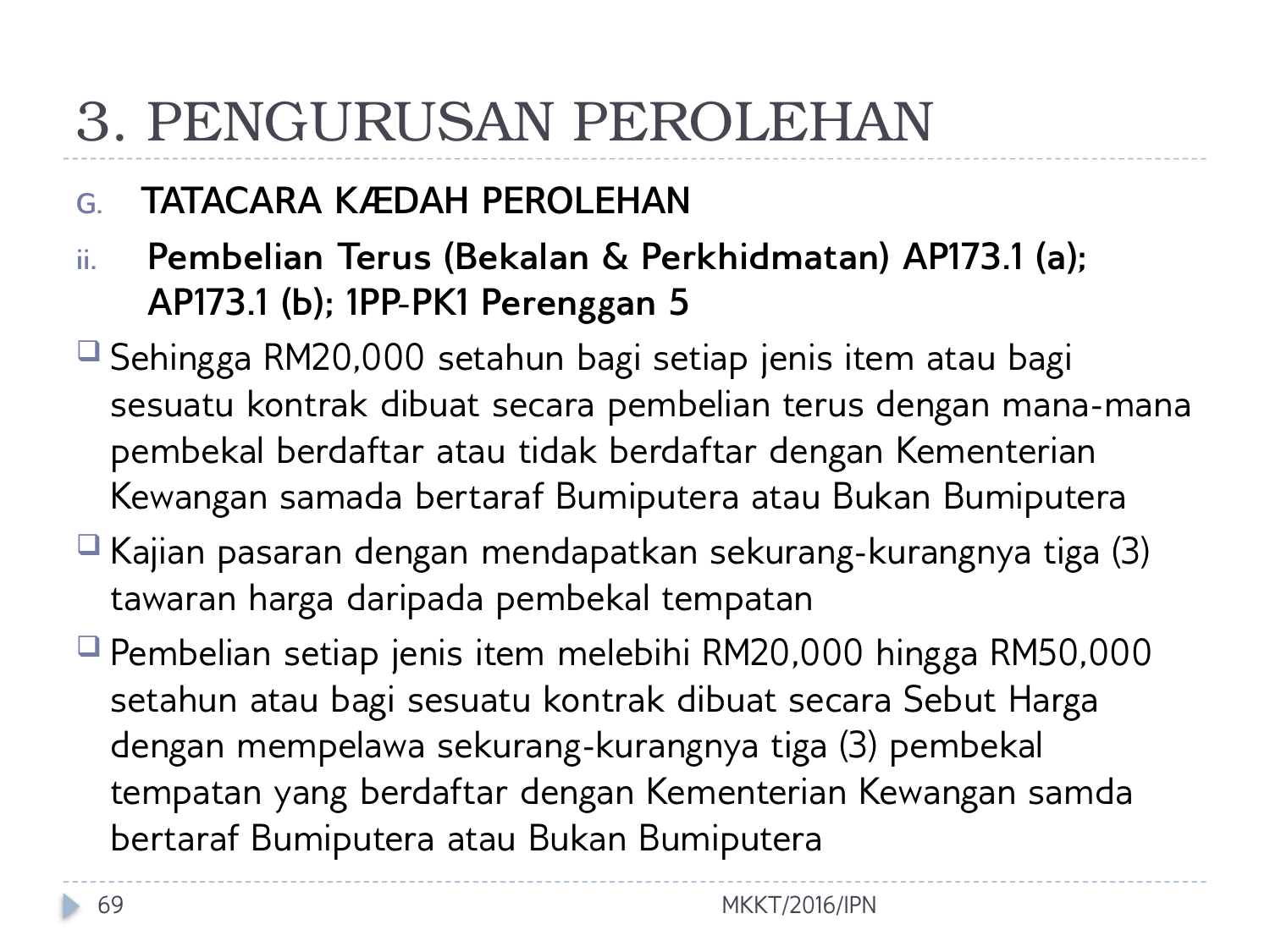

# 3. PENGURUSAN PEROLEHAN
TATACARA KAEDAH PEROLEHAN
Pembelian Terus (Bekalan & Perkhidmatan) AP173.1 (a);  AP173.1 (b); 1PP-PK1 Perenggan 5
Sehingga RM20,000 setahun bagi setiap jenis item atau bagi sesuatu kontrak dibuat secara pembelian terus dengan mana-mana pembekal berdaftar atau tidak berdaftar dengan Kementerian Kewangan samada bertaraf Bumiputera atau Bukan Bumiputera
Kajian pasaran dengan mendapatkan sekurang-kurangnya tiga (3) tawaran harga daripada pembekal tempatan
Pembelian setiap jenis item melebihi RM20,000 hingga RM50,000 setahun atau bagi sesuatu kontrak dibuat secara Sebut Harga dengan mempelawa sekurang-kurangnya tiga (3) pembekal tempatan yang berdaftar dengan Kementerian Kewangan samda bertaraf Bumiputera atau Bukan Bumiputera
69
MKKT/2016/IPN